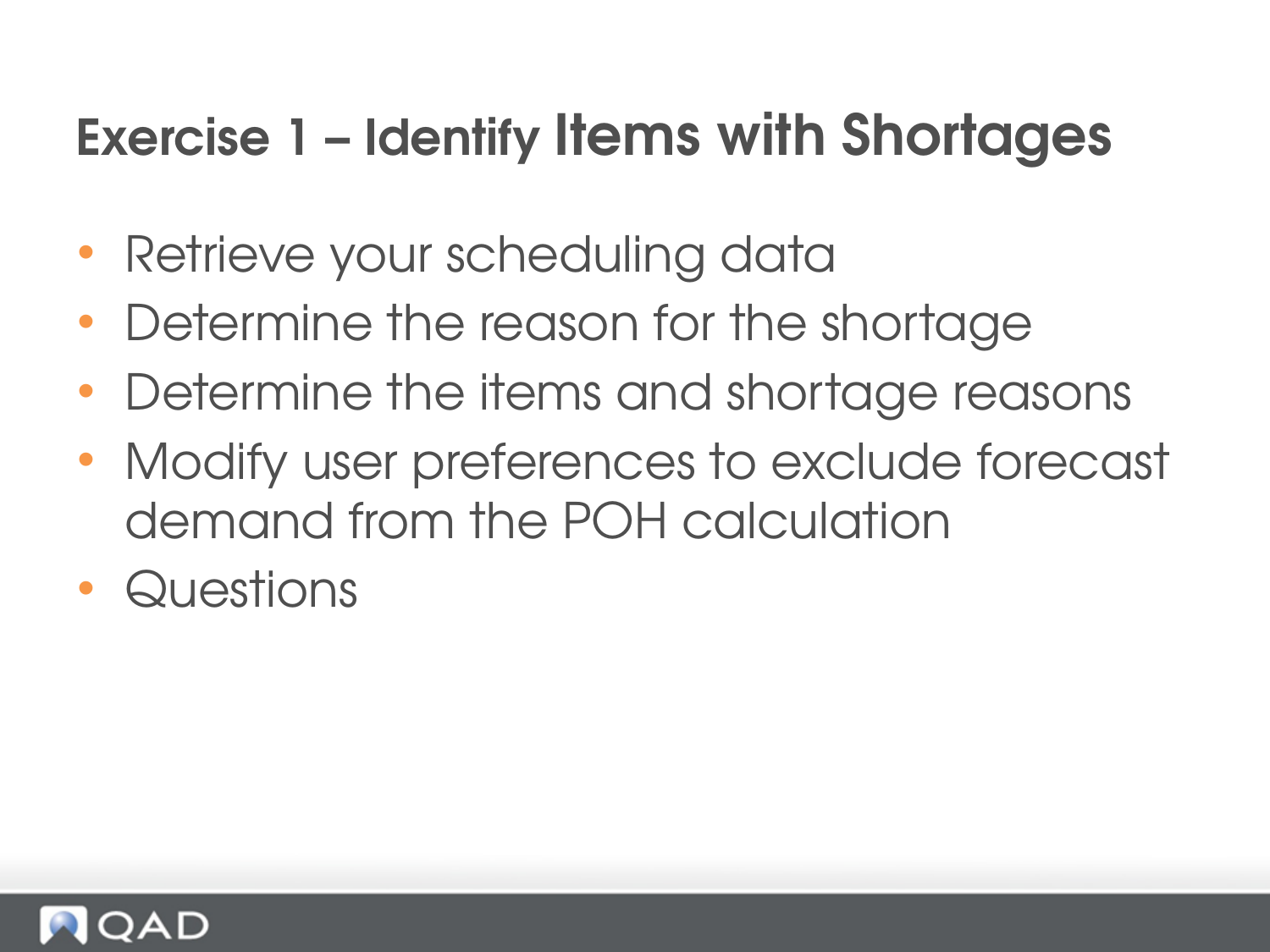

Exercise 1 – Identify Items with Shortages
Retrieve your scheduling data
Determine the reason for the shortage
Determine the items and shortage reasons
Modify user preferences to exclude forecast demand from the POH calculation
Questions

Identify Items Requiring Scheduling Intervention